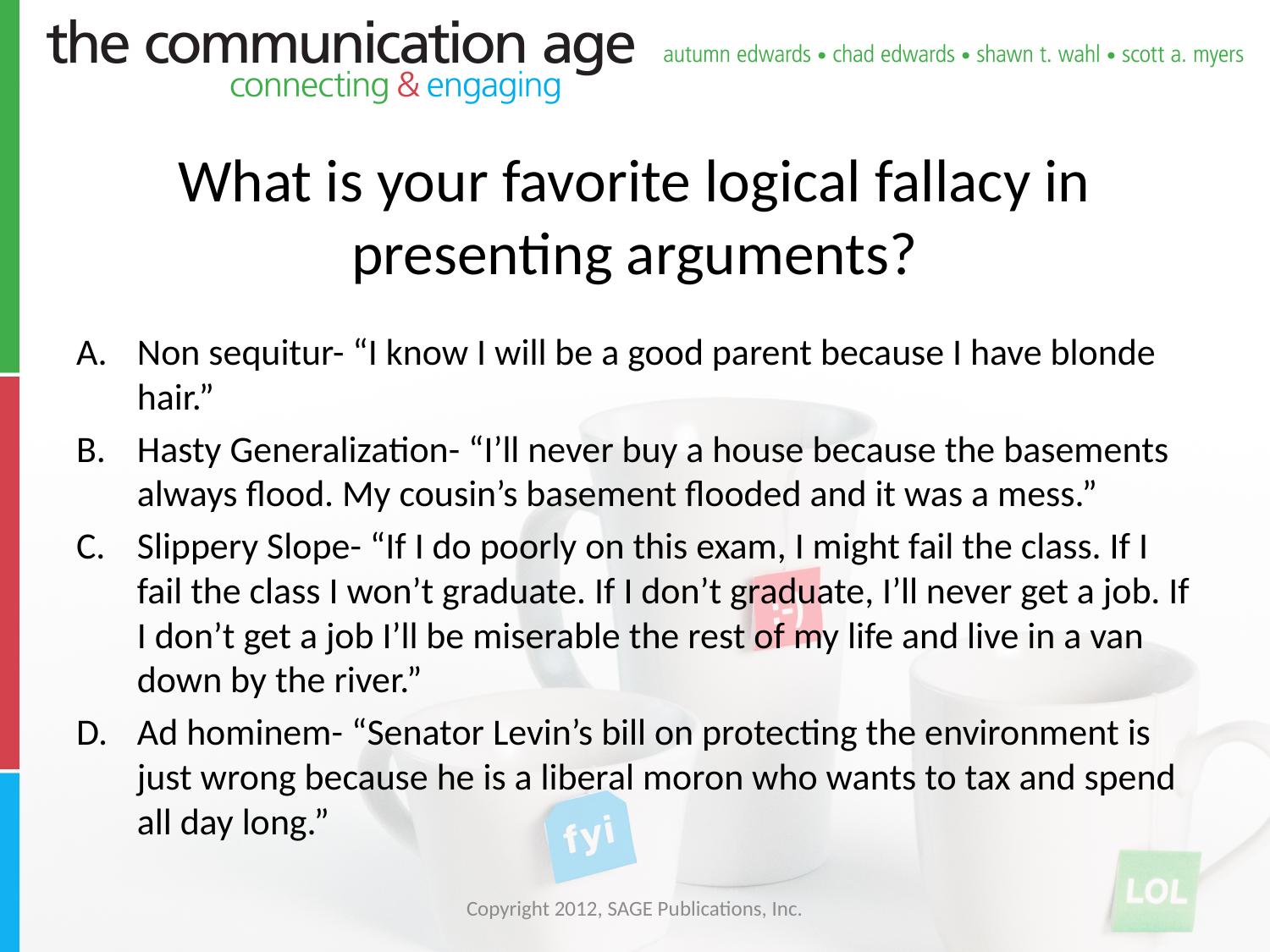

# What is your favorite logical fallacy in presenting arguments?
Non sequitur- “I know I will be a good parent because I have blonde hair.”
Hasty Generalization- “I’ll never buy a house because the basements always flood. My cousin’s basement flooded and it was a mess.”
Slippery Slope- “If I do poorly on this exam, I might fail the class. If I fail the class I won’t graduate. If I don’t graduate, I’ll never get a job. If I don’t get a job I’ll be miserable the rest of my life and live in a van down by the river.”
Ad hominem- “Senator Levin’s bill on protecting the environment is just wrong because he is a liberal moron who wants to tax and spend all day long.”

Copyright 2012, SAGE Publications, Inc.